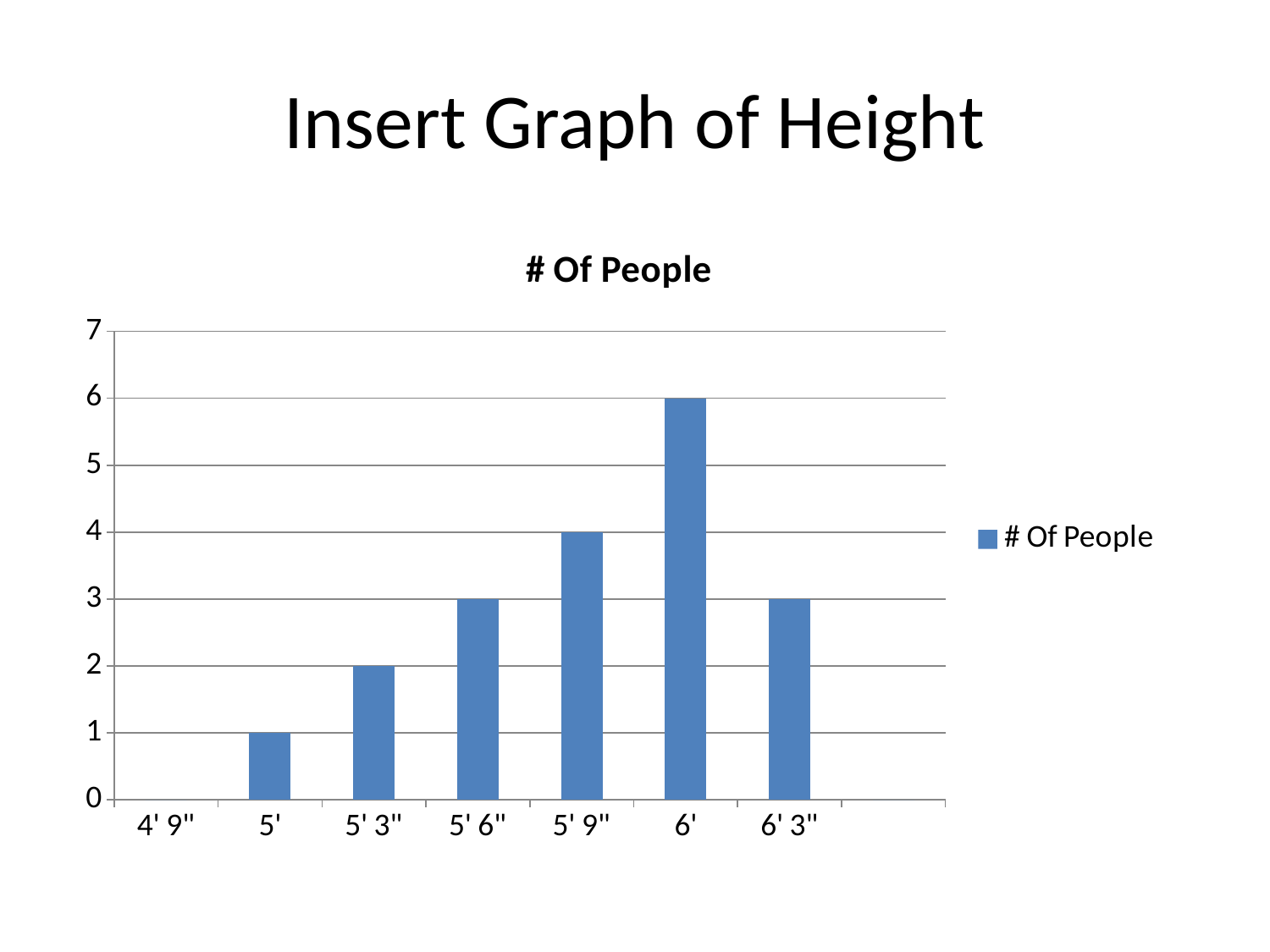

# Insert Graph of Height

### Chart:

| Category | # Of People |
|---|---|
| 4' 9" | 0.0 |
| 5' | 1.0 |
| 5' 3" | 2.0 |
| 5' 6" | 3.0 |
| 5' 9" | 4.0 |
| 6' | 6.0 |
| 6' 3" | 3.0 |